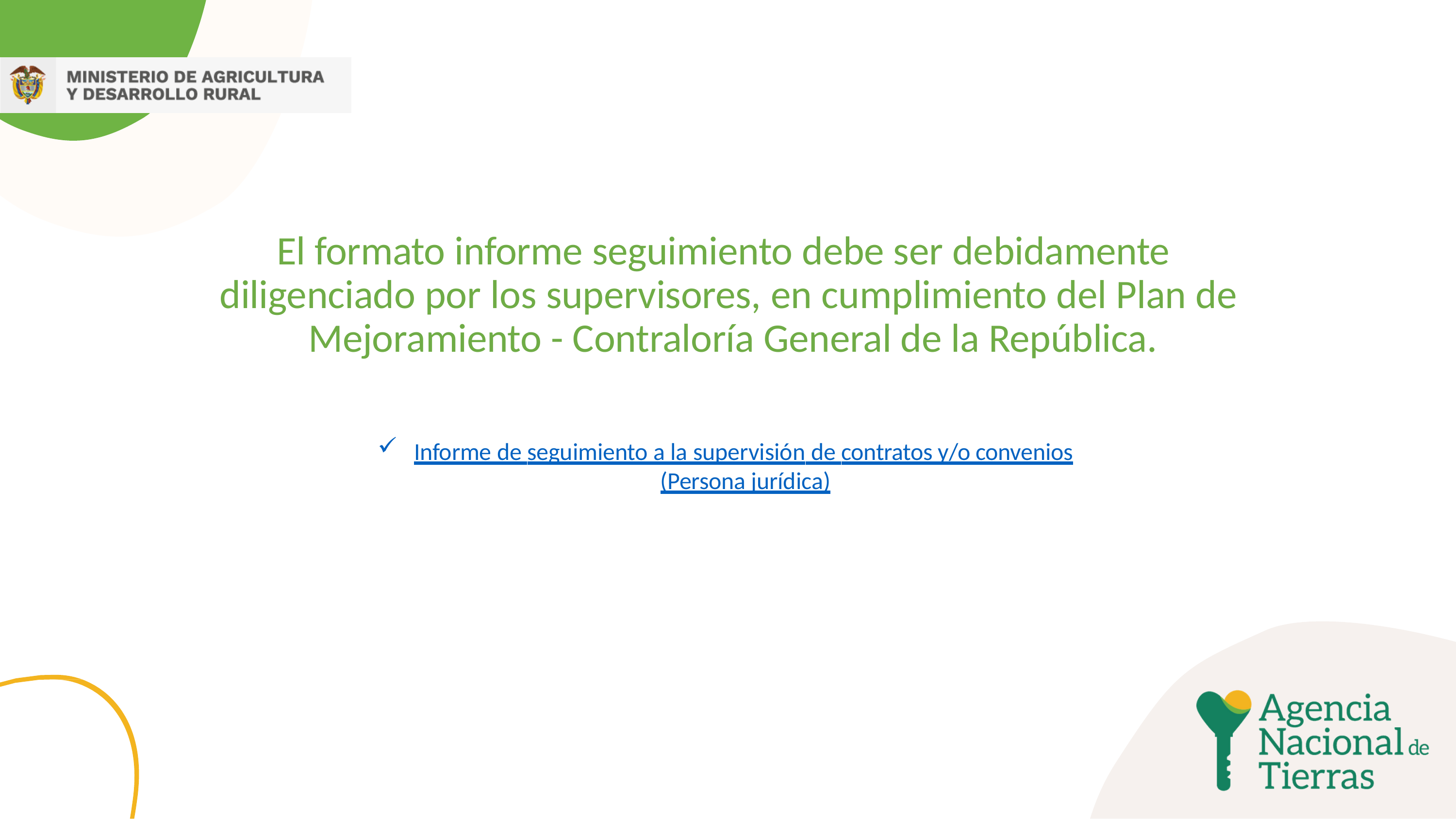

# El formato informe seguimiento debe ser debidamente  diligenciado por los supervisores, en cumplimiento del Plan de  Mejoramiento - Contraloría General de la República.
Informe de seguimiento a la supervisión de contratos y/o convenios
(Persona jurídica)